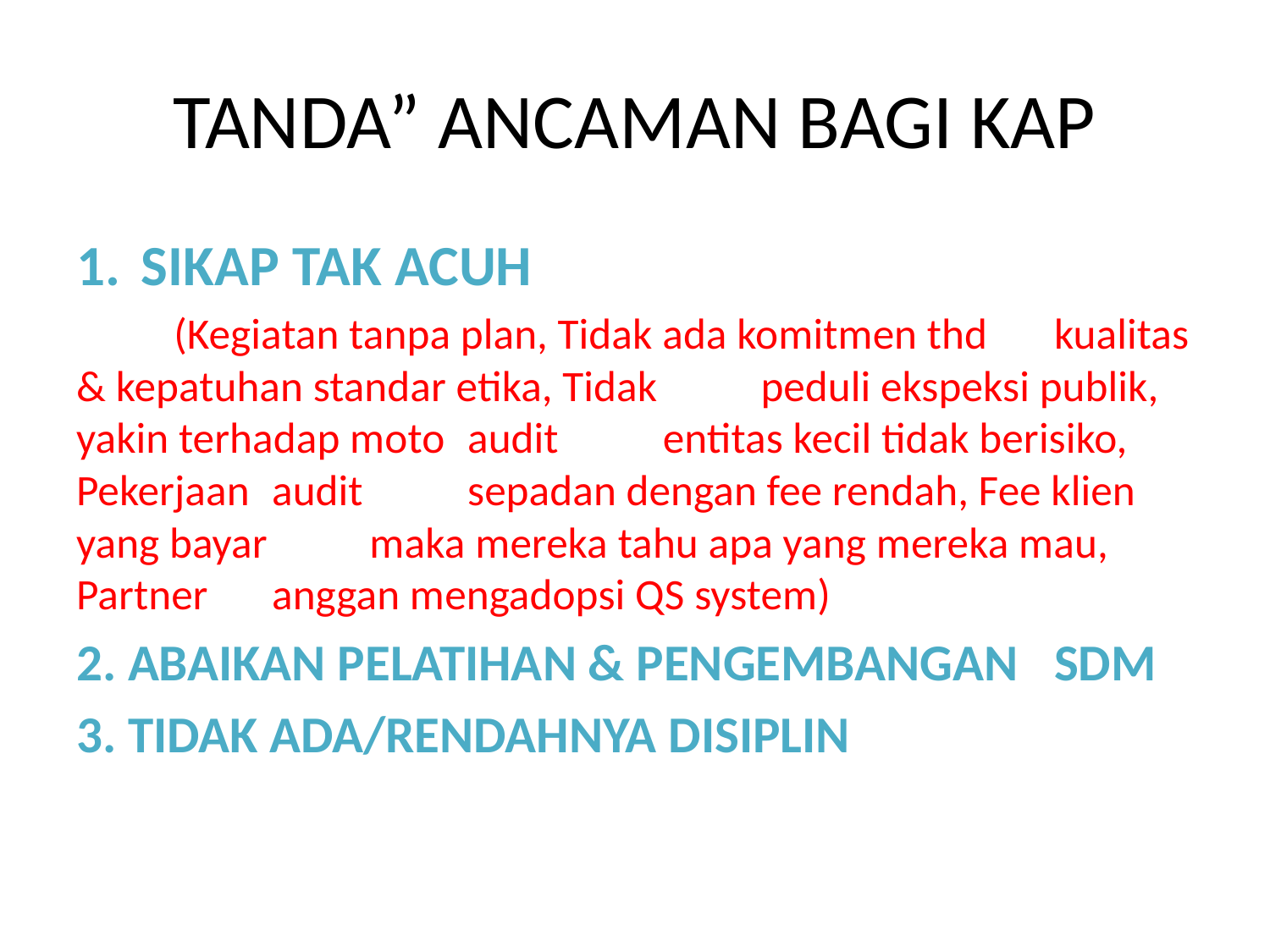

# TANDA” ANCAMAN BAGI KAP
SIKAP TAK ACUH
	(Kegiatan tanpa plan, Tidak ada komitmen thd 	kualitas & kepatuhan standar etika, Tidak 	peduli ekspeksi publik, yakin terhadap moto 	audit 	entitas kecil tidak berisiko, Pekerjaan 	audit 	sepadan dengan fee rendah, Fee klien 	yang bayar 	maka mereka tahu apa yang mereka mau, Partner 	anggan mengadopsi QS system)
2. ABAIKAN PELATIHAN & PENGEMBANGAN 	SDM
3. TIDAK ADA/RENDAHNYA DISIPLIN